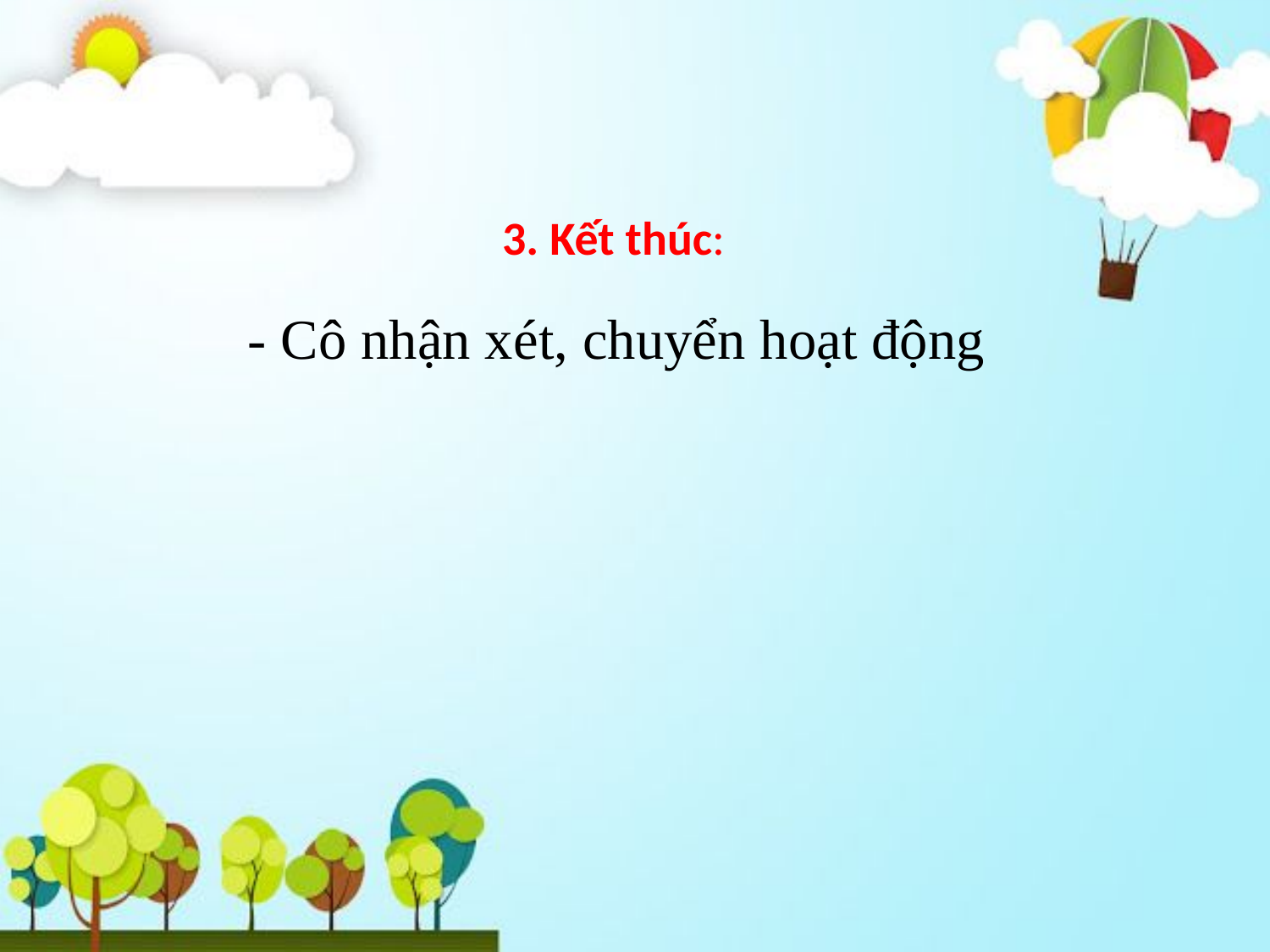

# 3. Kết thúc:
 - Cô nhận xét, chuyển hoạt động